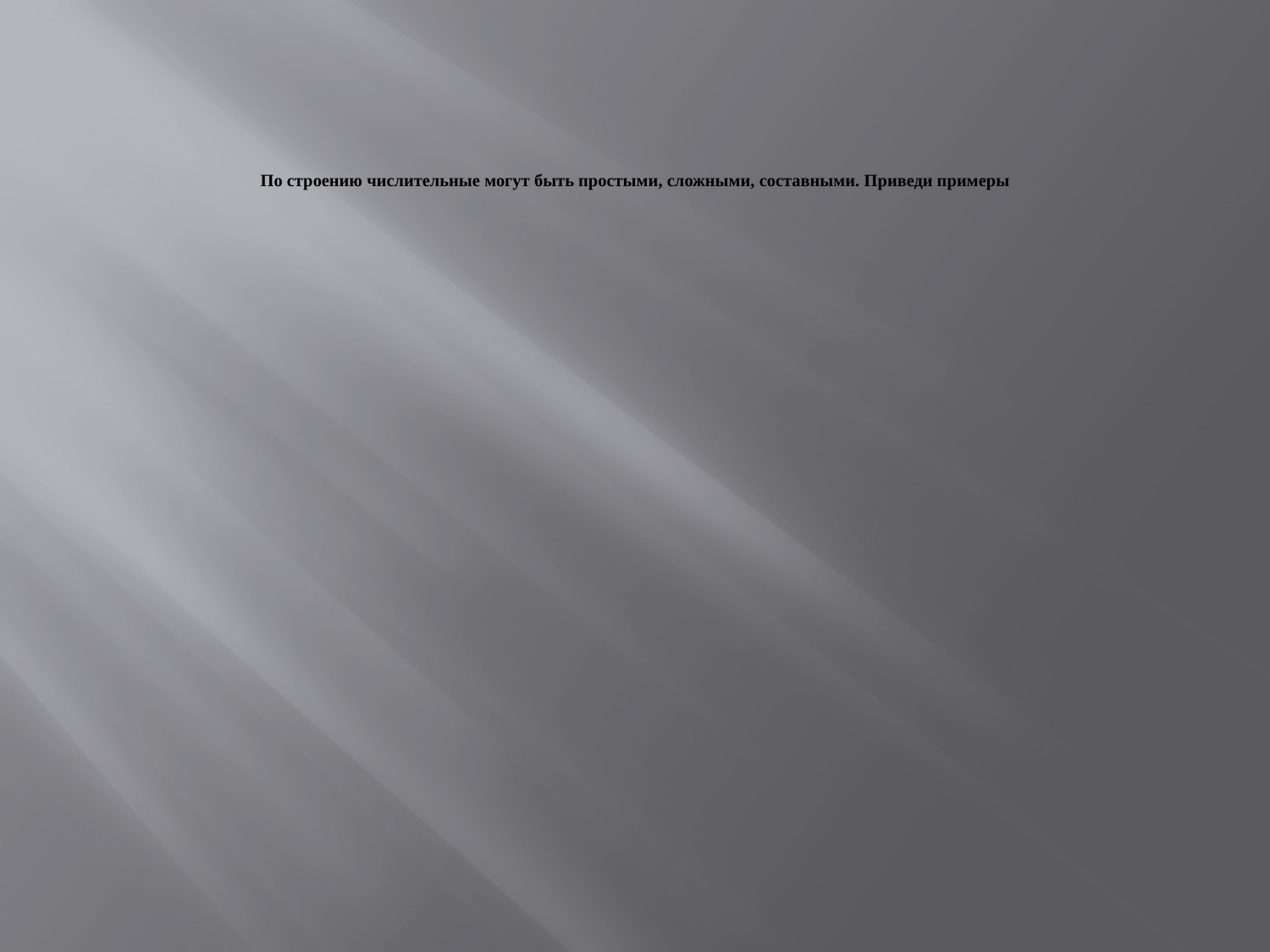

# По строению числительные могут быть простыми, сложными, составными. Приведи примеры